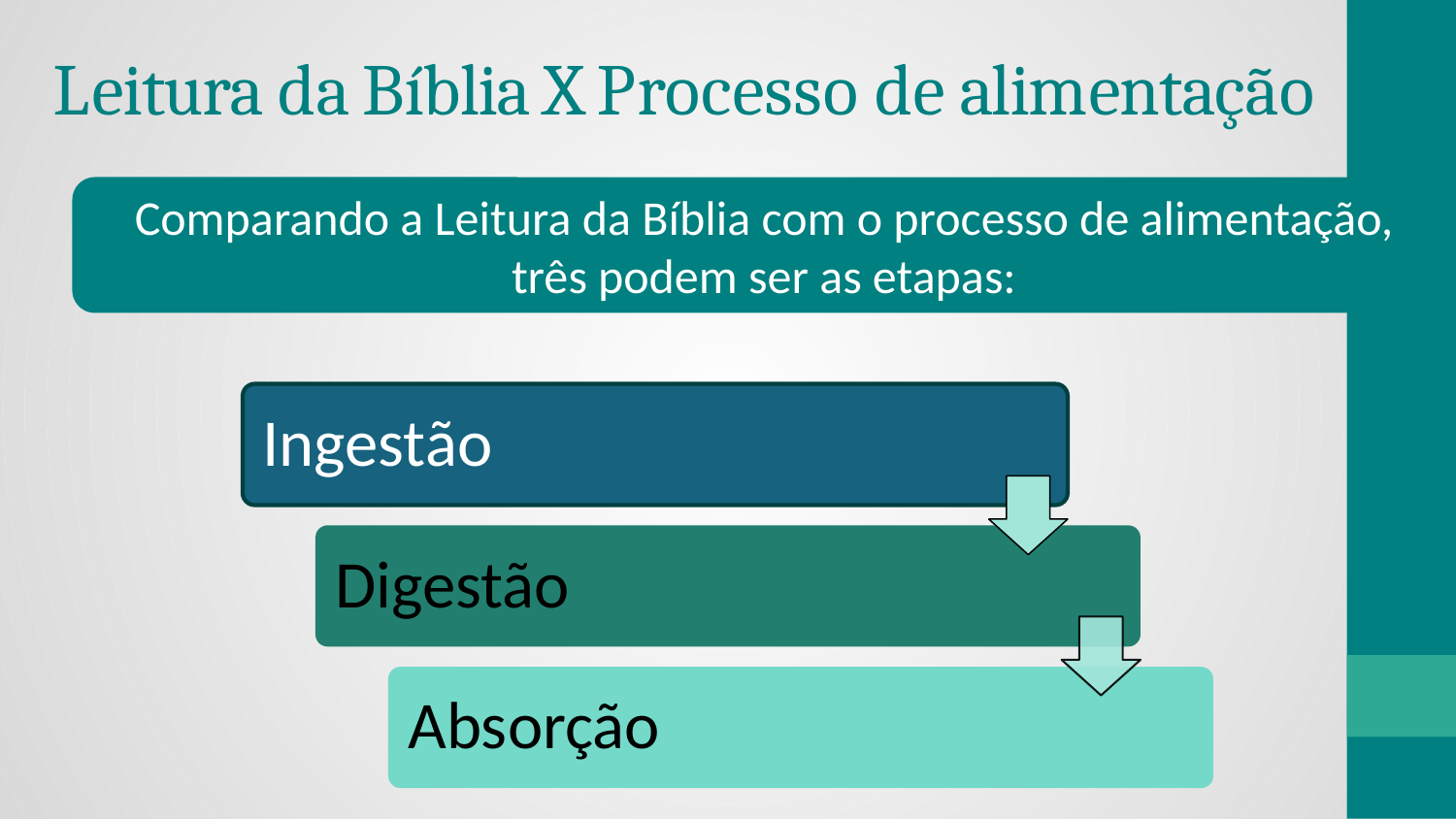

# Leitura da Bíblia X Processo de alimentação

Comparando a Leitura da Bíblia com o processo de alimentação, três podem ser as etapas:

Ingestão

Digestão

Absorção